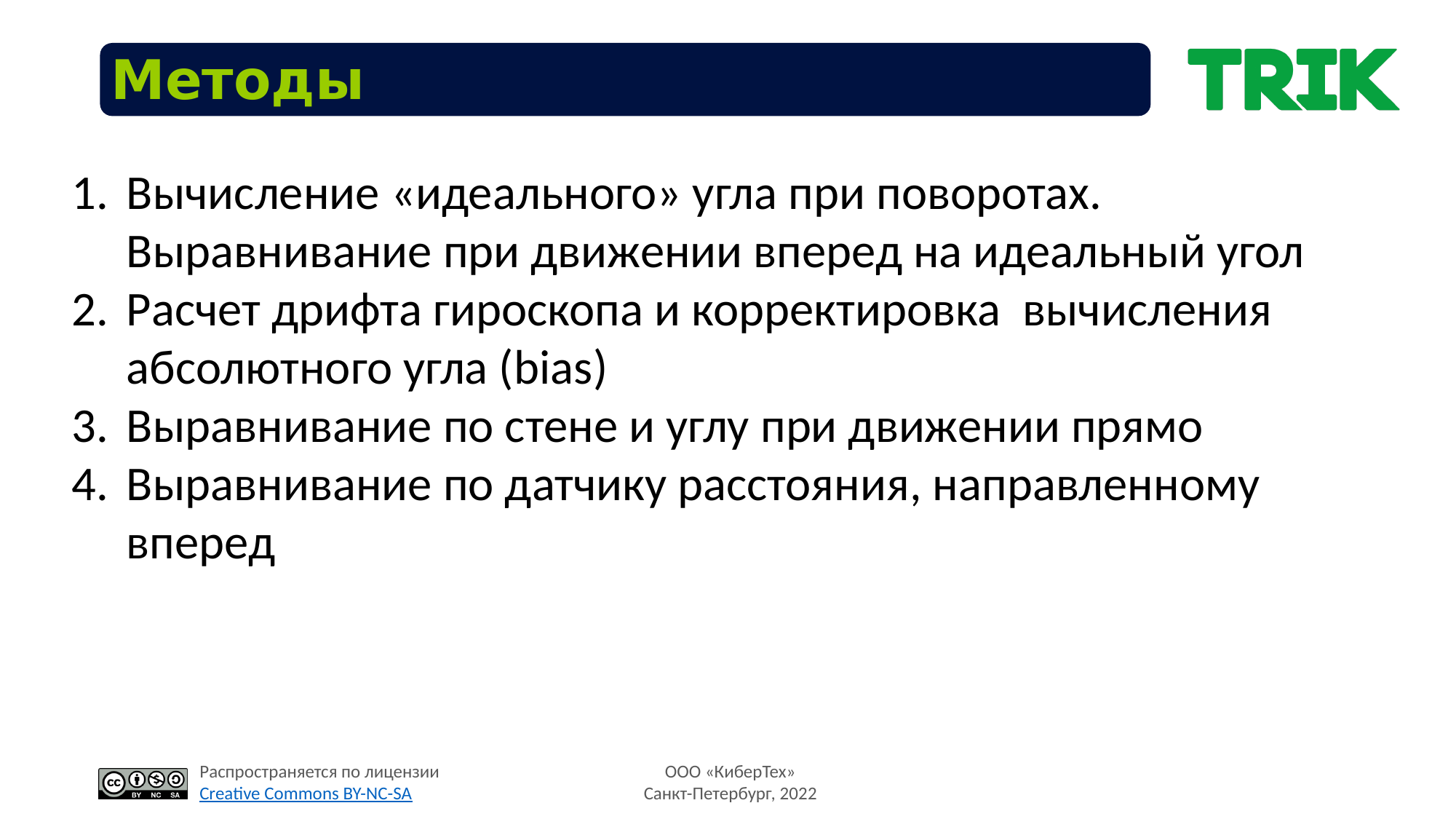

# Методы
Вычисление «идеального» угла при поворотах. Выравнивание при движении вперед на идеальный угол
Расчет дрифта гироскопа и корректировка  вычисления абсолютного угла (bias)
Выравнивание по стене и углу при движении прямо
Выравнивание по датчику расстояния, направленному вперед